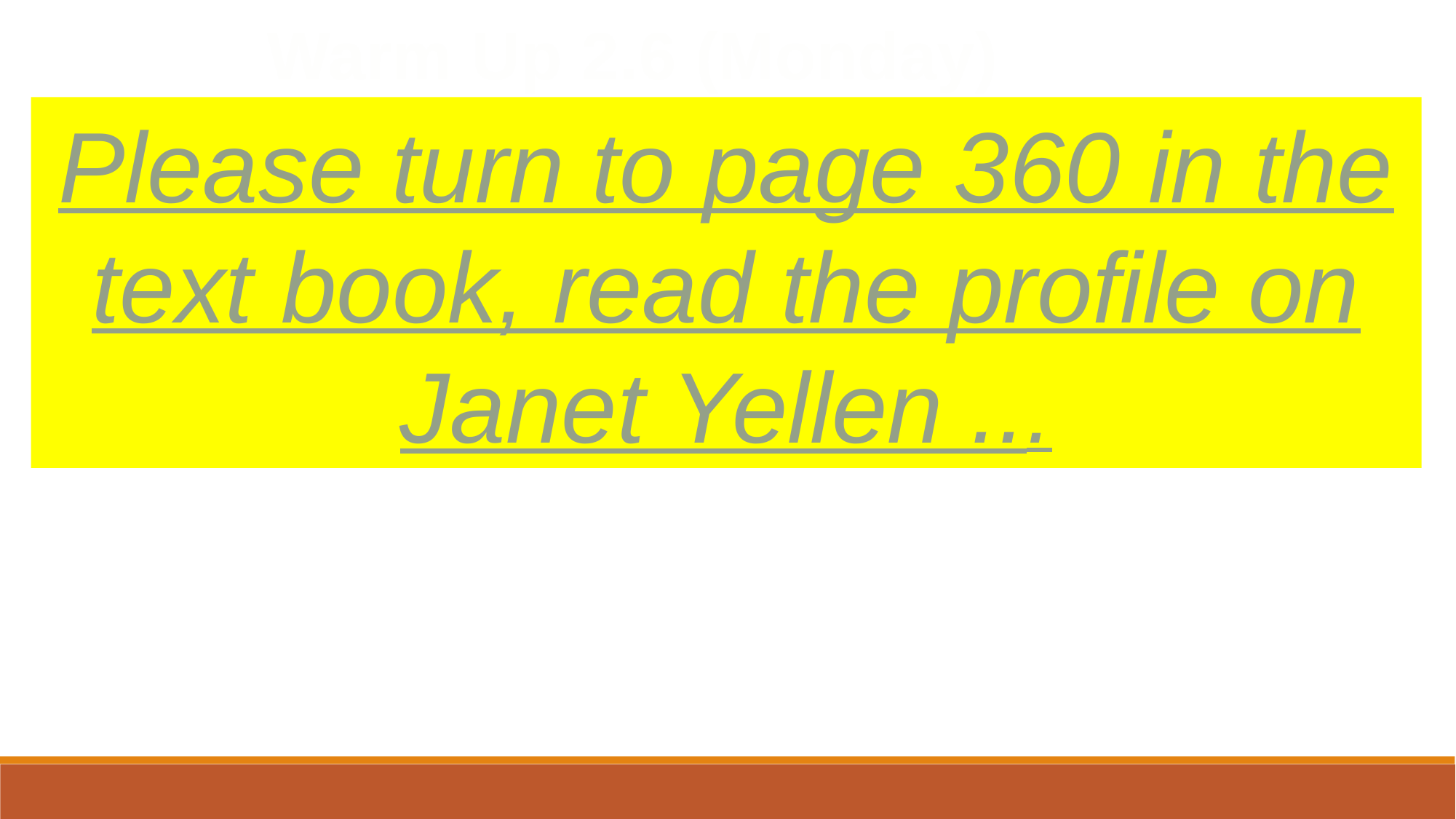

Warm Up 2.6 (Monday)
Please turn to page 360 in the text book, read the profile on Janet Yellen ...